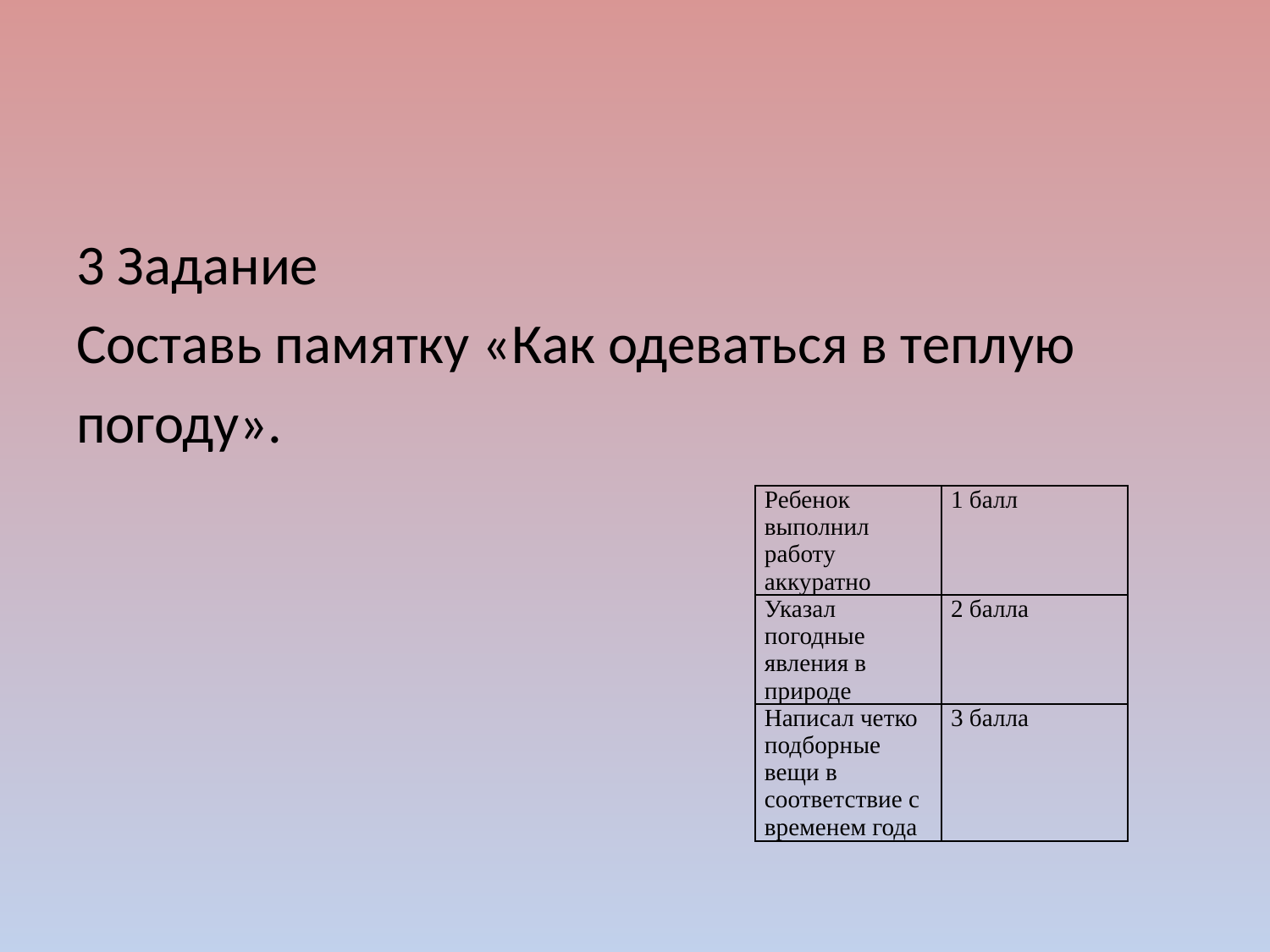

#
3 Задание
Составь памятку «Как одеваться в теплую
погоду».
| Ребенок выполнил работу аккуратно | 1 балл |
| --- | --- |
| Указал погодные явления в природе | 2 балла |
| Написал четко подборные вещи в соответствие с временем года | 3 балла |